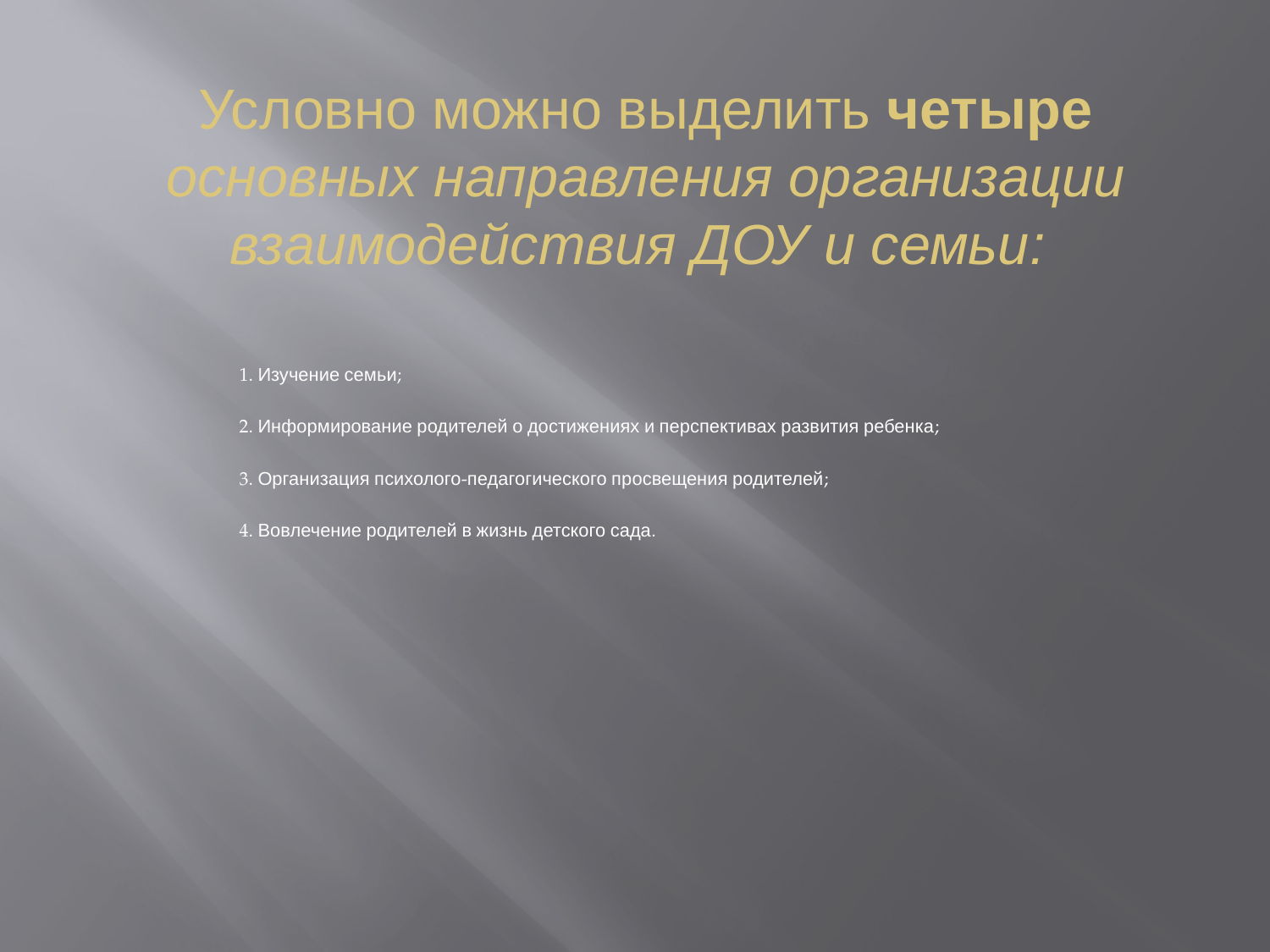

# Условно можно выделить четыре основных направления организации взаимодействия ДОУ и семьи:

1. Изучение семьи;

2. Информирование родителей о достижениях и перспективах развития ребенка;

3. Организация психолого-педагогического просвещения родителей;

4. Вовлечение родителей в жизнь детского сада.